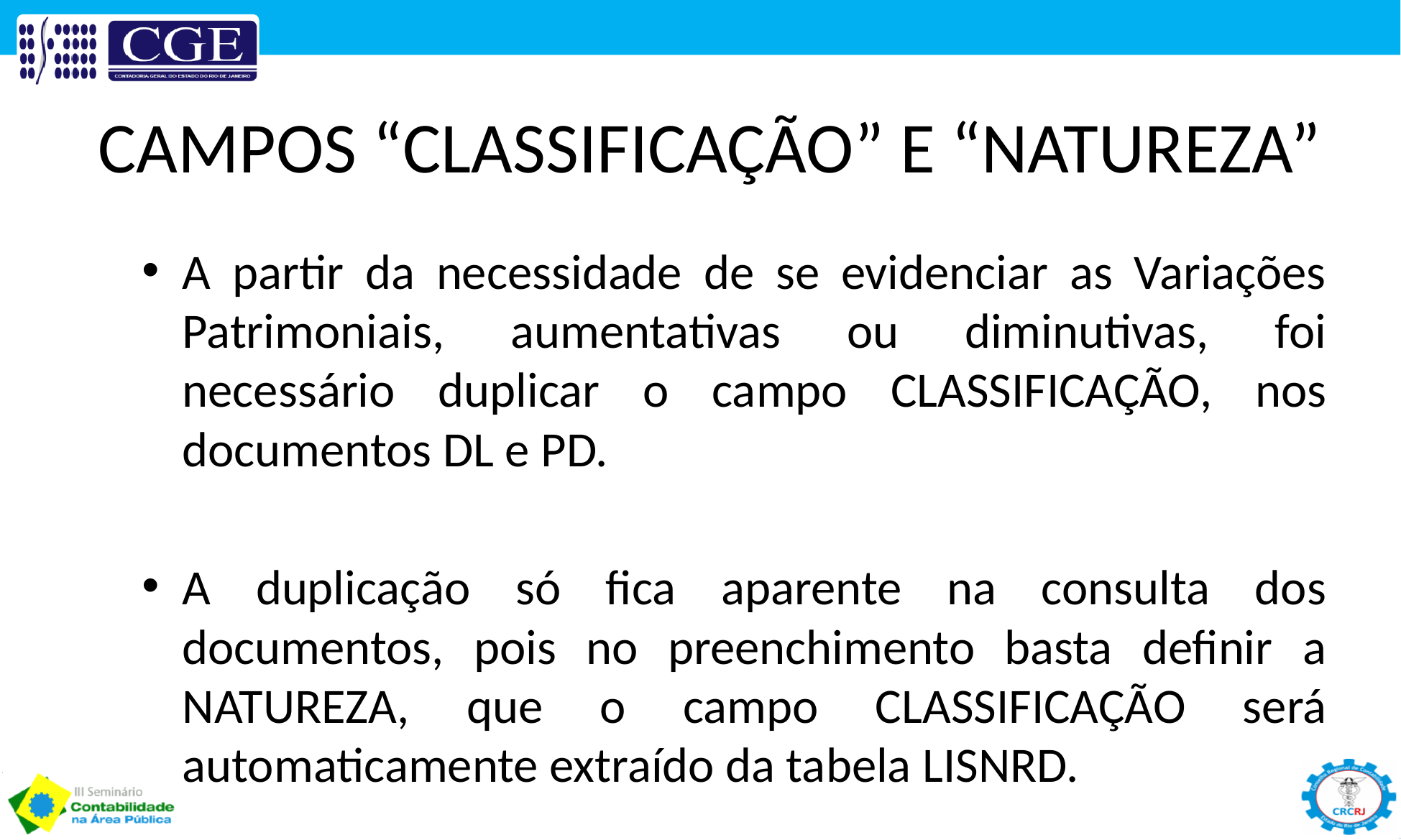

CAMPOS “CLASSIFICAÇÃO” E “NATUREZA”
A partir da necessidade de se evidenciar as Variações Patrimoniais, aumentativas ou diminutivas, foi necessário duplicar o campo CLASSIFICAÇÃO, nos documentos DL e PD.

A duplicação só fica aparente na consulta dos documentos, pois no preenchimento basta definir a NATUREZA, que o campo CLASSIFICAÇÃO será automaticamente extraído da tabela LISNRD.